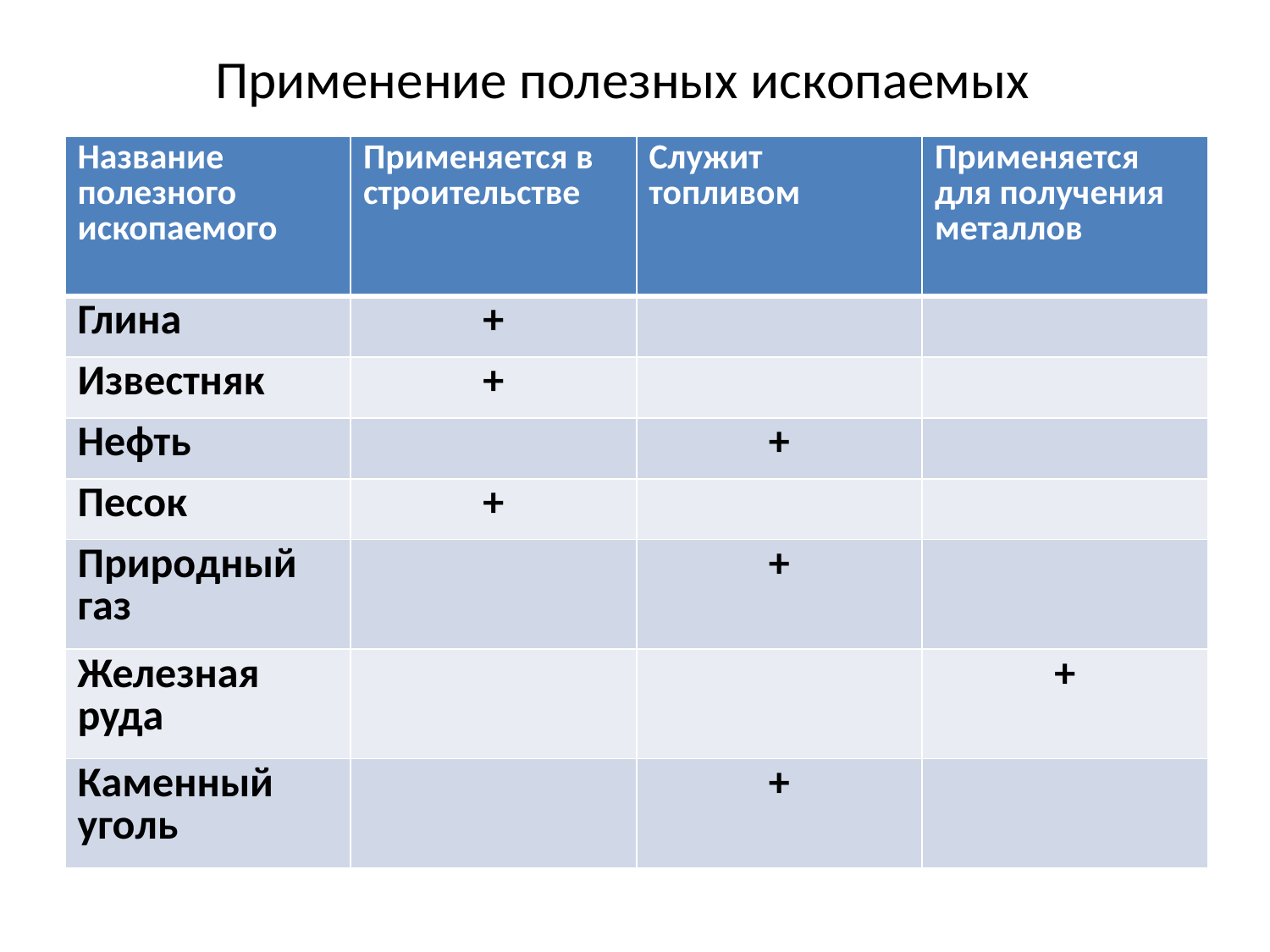

# Применение полезных ископаемых
| Название полезного ископаемого | Применяется в строительстве | Служит топливом | Применяется для получения металлов |
| --- | --- | --- | --- |
| Глина | + |  |  |
| Известняк | + |  |  |
| Нефть |  | + |  |
| Песок | + |  |  |
| Природный газ |  | + |  |
| Железная руда |  |  | + |
| Каменный уголь |  | + |  |